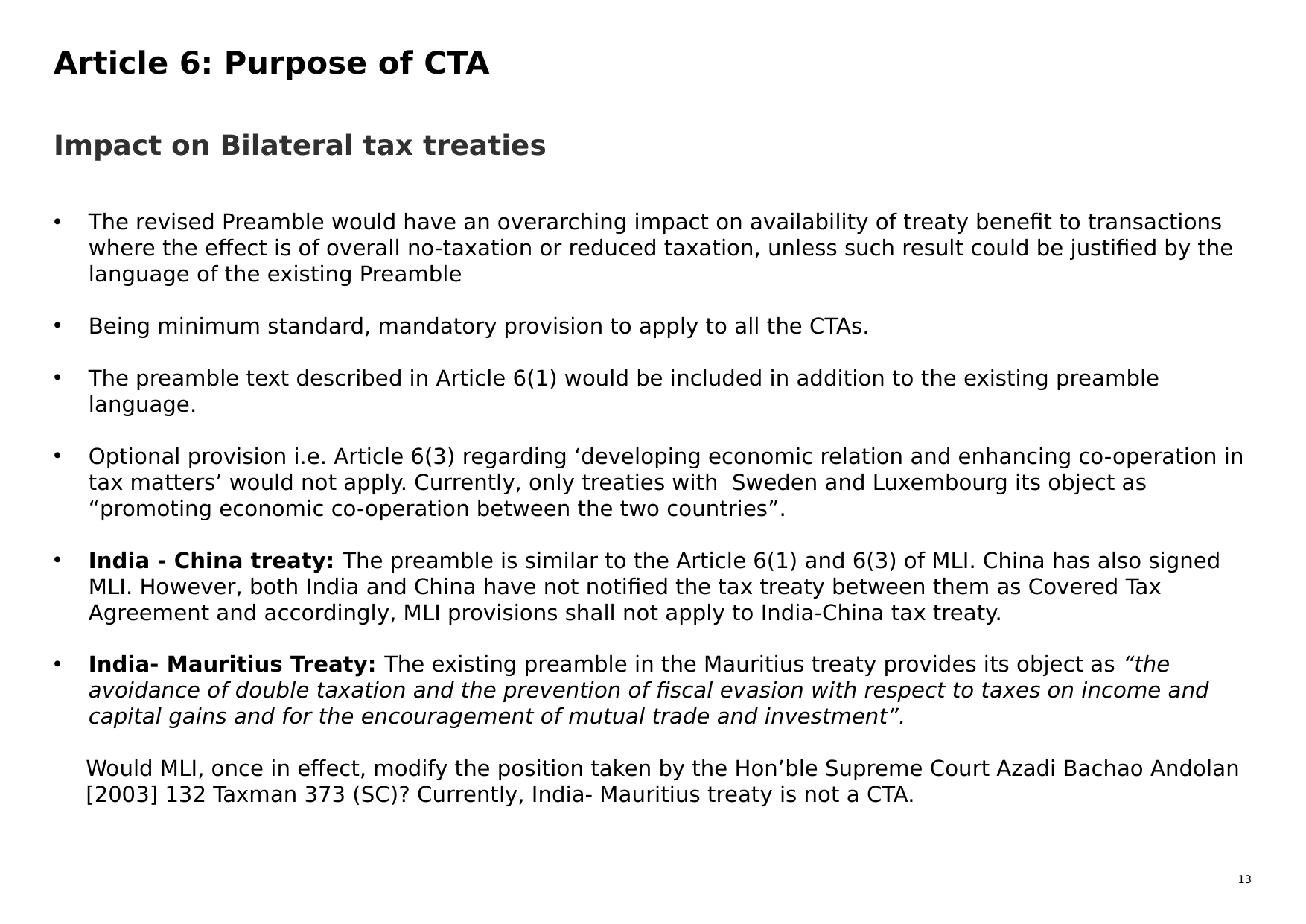

# Article 6: Purpose of CTA
Impact on Bilateral tax treaties

The revised Preamble would have an overarching impact on availability of treaty benefit to transactions where the effect is of overall no-taxation or reduced taxation, unless such result could be justified by the language of the existing Preamble

Being minimum standard, mandatory provision to apply to all the CTAs.

The preamble text described in Article 6(1) would be included in addition to the existing preamble language.

Optional provision i.e. Article 6(3) regarding ‘developing economic relation and enhancing co-operation in tax matters’ would not apply. Currently, only treaties with  Sweden and Luxembourg its object as “promoting economic co-operation between the two countries”.

India - China treaty: The preamble is similar to the Article 6(1) and 6(3) of MLI. China has also signed MLI. However, both India and China have not notified the tax treaty between them as Covered Tax Agreement and accordingly, MLI provisions shall not apply to India-China tax treaty.

India- Mauritius Treaty: The existing preamble in the Mauritius treaty provides its object as “the avoidance of double taxation and the prevention of fiscal evasion with respect to taxes on income and capital gains and for the encouragement of mutual trade and investment”.

Would MLI, once in effect, modify the position taken by the Hon’ble Supreme Court Azadi Bachao Andolan [2003] 132 Taxman 373 (SC)? Currently, India- Mauritius treaty is not a CTA.